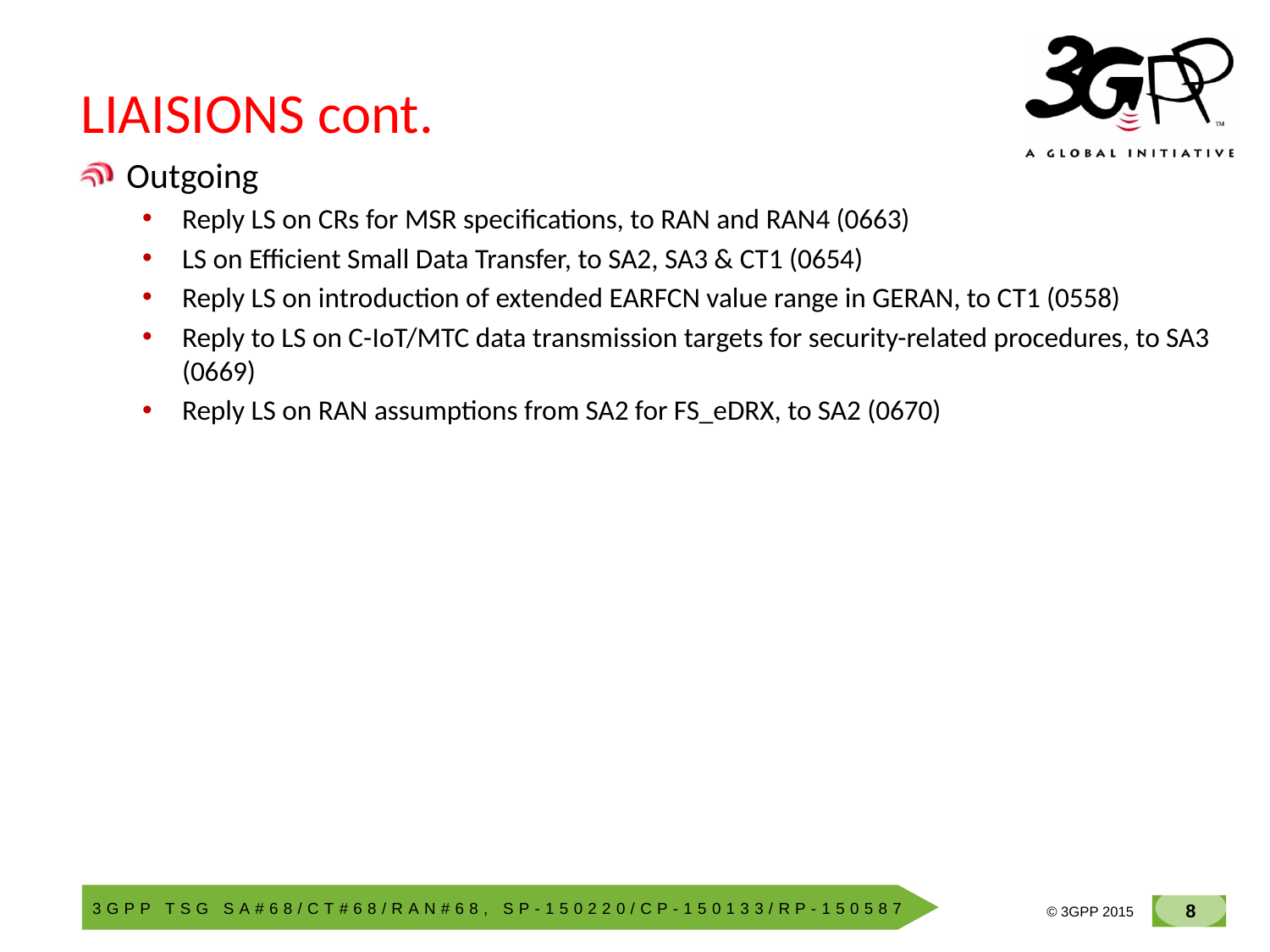

# LIAISIONS cont.
Outgoing
Reply LS on CRs for MSR specifications, to RAN and RAN4 (0663)
LS on Efficient Small Data Transfer, to SA2, SA3 & CT1 (0654)
Reply LS on introduction of extended EARFCN value range in GERAN, to CT1 (0558)
Reply to LS on C-IoT/MTC data transmission targets for security-related procedures, to SA3 (0669)
Reply LS on RAN assumptions from SA2 for FS_eDRX, to SA2 (0670)